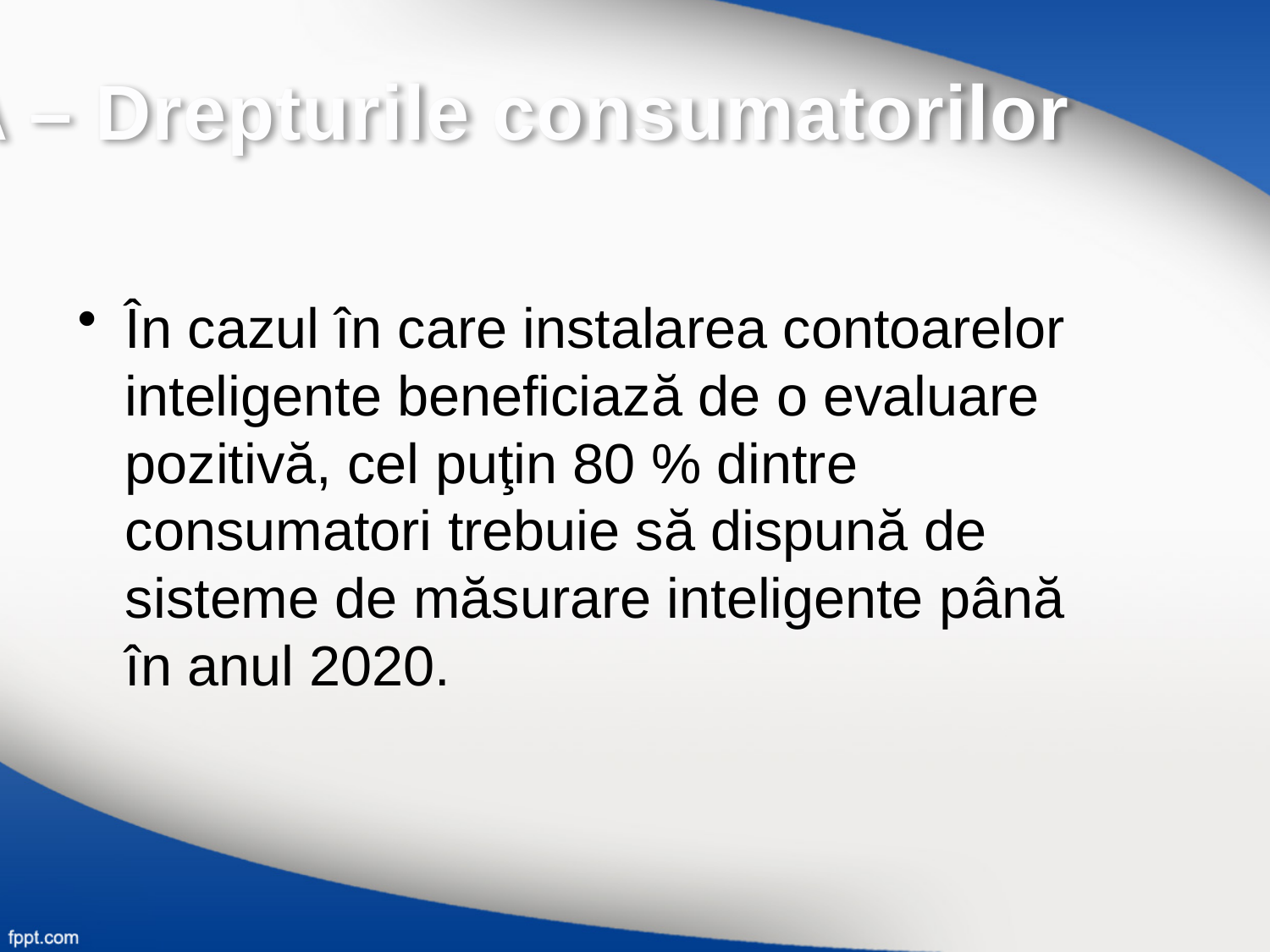

A – Drepturile consumatorilor

În cazul în care instalarea contoarelor inteligente beneficiază de o evaluare pozitivă, cel puţin 80 % dintre consumatori trebuie să dispună de sisteme de măsurare inteligente până în anul 2020.